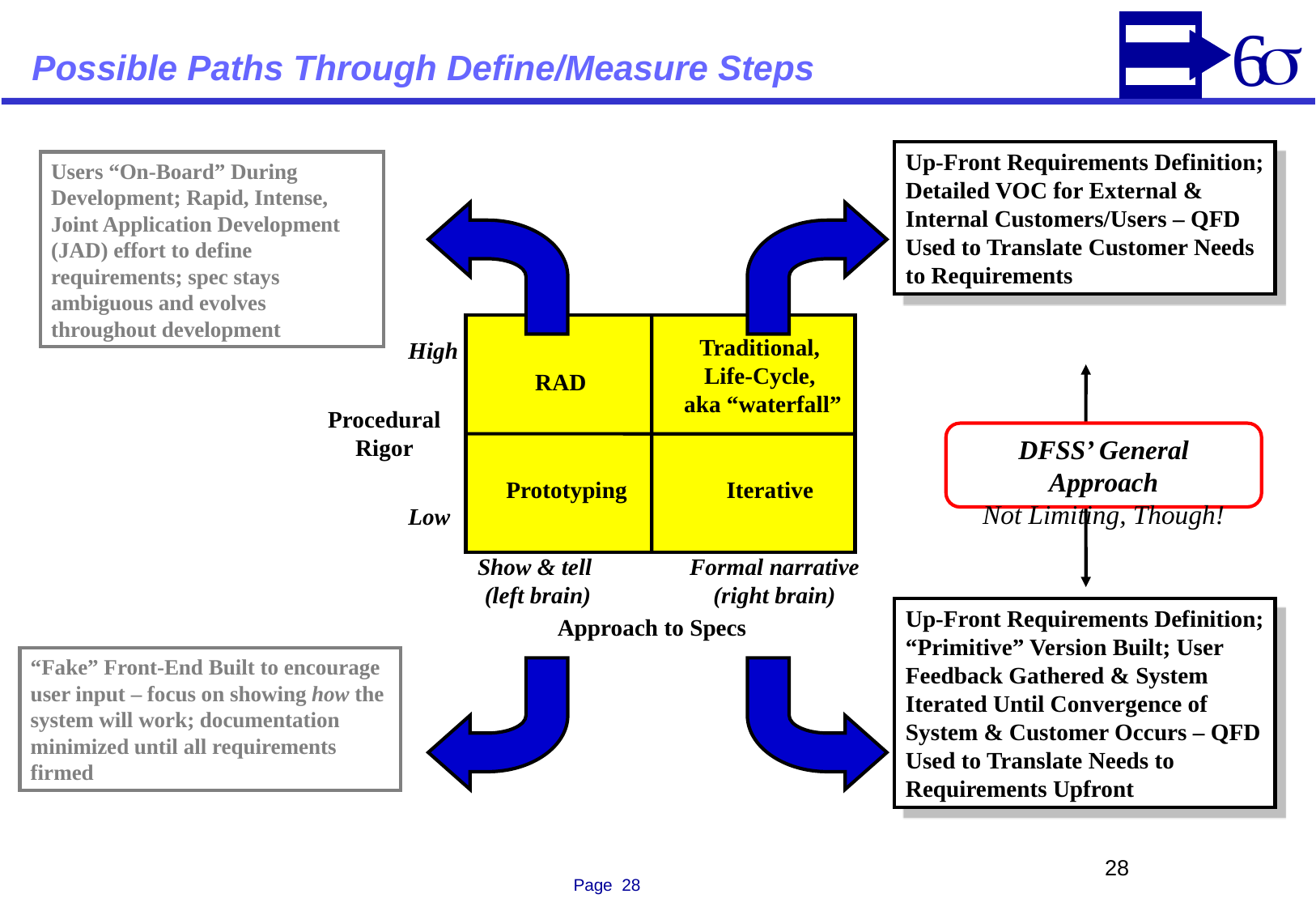

# Possible Paths Through Define/Measure Steps
Up-Front Requirements Definition; Detailed VOC for External & Internal Customers/Users – QFD Used to Translate Customer Needs to Requirements
Users “On-Board” During Development; Rapid, Intense, Joint Application Development (JAD) effort to define requirements; spec stays ambiguous and evolves throughout development

Traditional,
Life-Cycle,
aka “waterfall”
High
RAD

Procedural
Rigor
DFSS’ General Approach
Not Limiting, Though!

Prototyping
Iterative

Low
Show & tell
(left brain)
Formal narrative
(right brain)
Up-Front Requirements Definition; “Primitive” Version Built; User Feedback Gathered & System Iterated Until Convergence of System & Customer Occurs – QFD Used to Translate Needs to Requirements Upfront
Approach to Specs
“Fake” Front-End Built to encourage user input – focus on showing how the system will work; documentation minimized until all requirements firmed